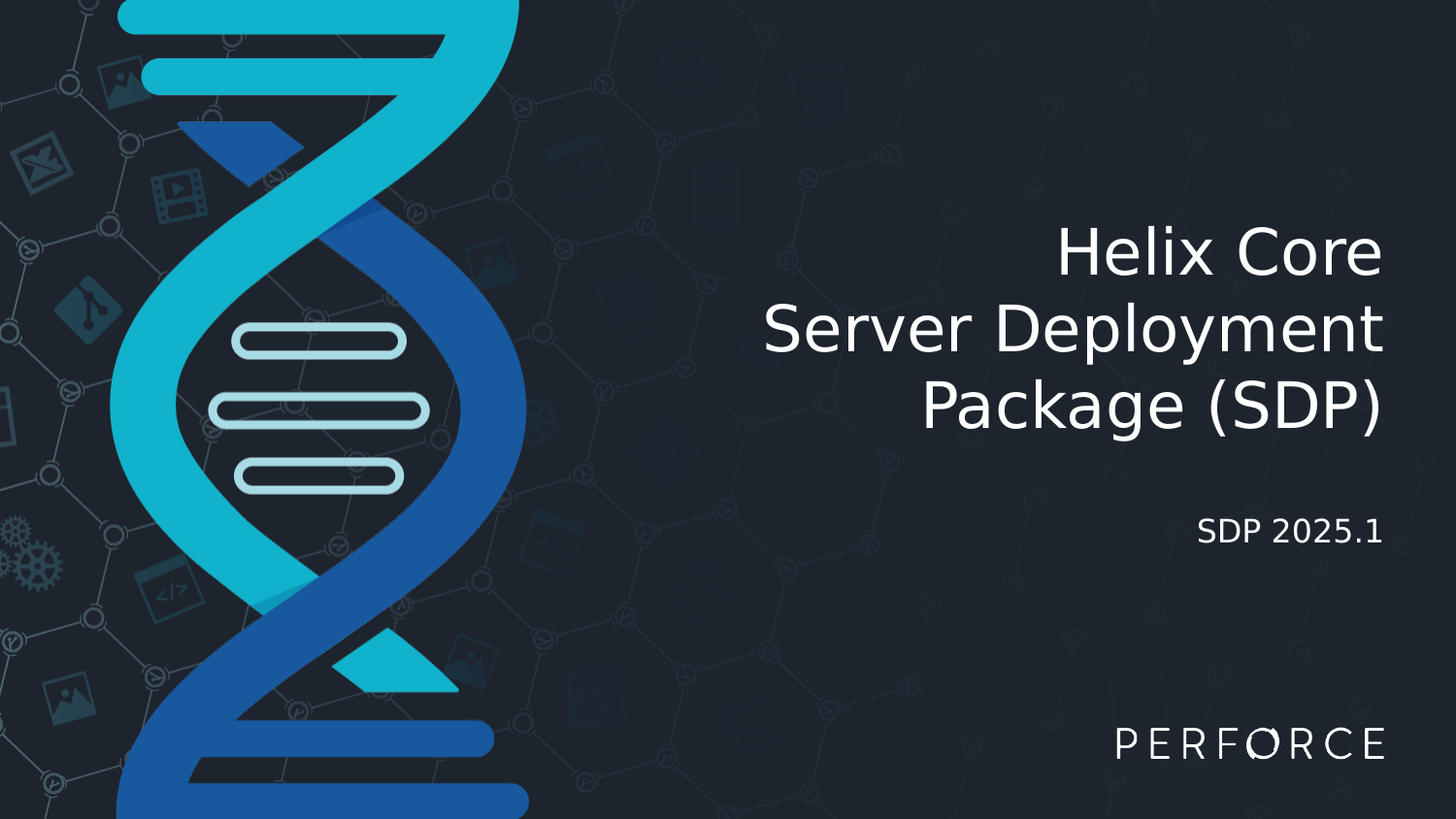

# Helix Core Server Deployment Package (SDP)
SDP 2025.1